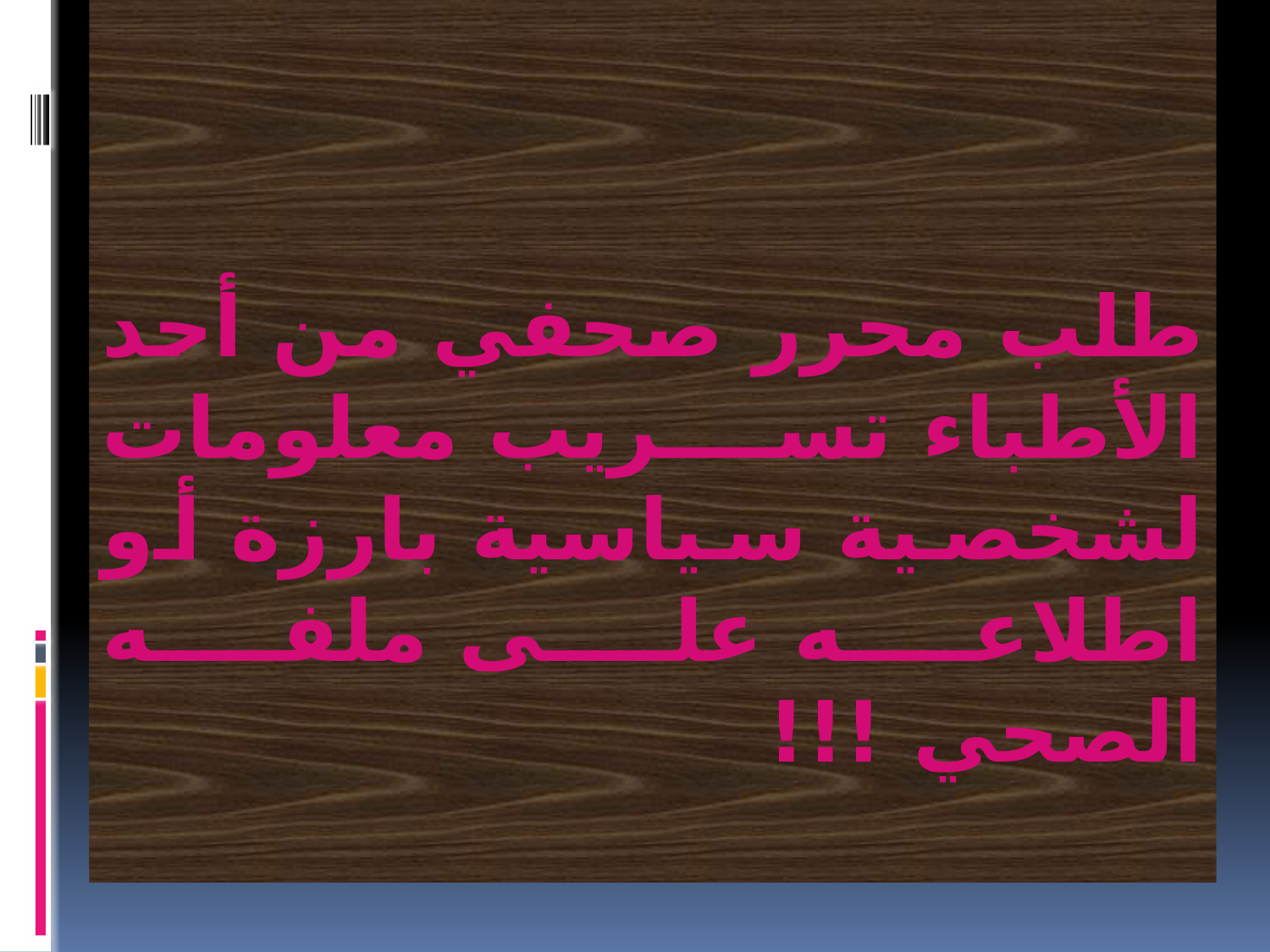

طلب محرر صحفي من أحد الأطباء تسريب معلومات لشخصية سياسية بارزة أو اطلاعه على ملفه الصحي !!!